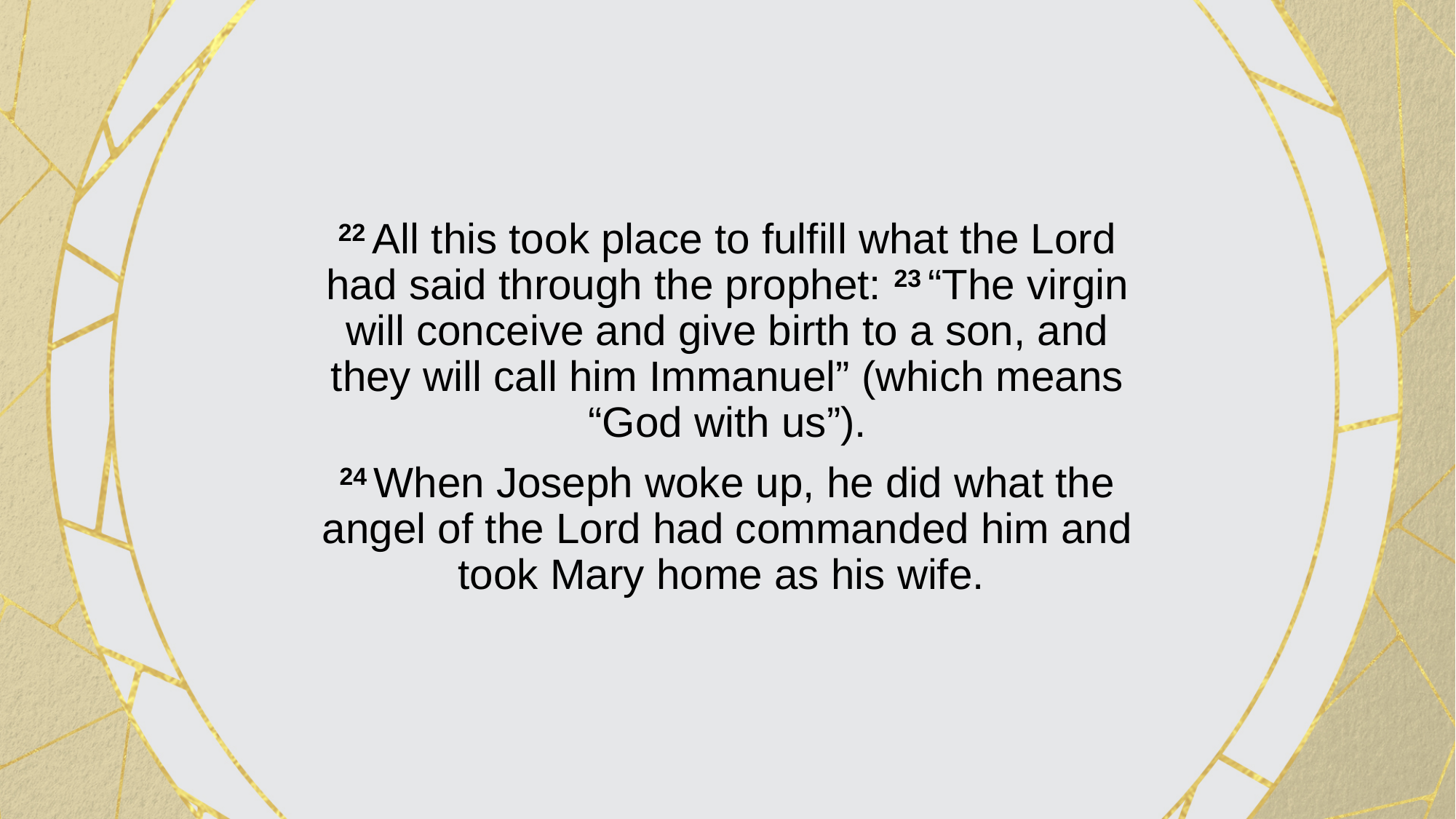

22 All this took place to fulfill what the Lord had said through the prophet: 23 “The virgin will conceive and give birth to a son, and they will call him Immanuel” (which means “God with us”).
24 When Joseph woke up, he did what the angel of the Lord had commanded him and took Mary home as his wife.